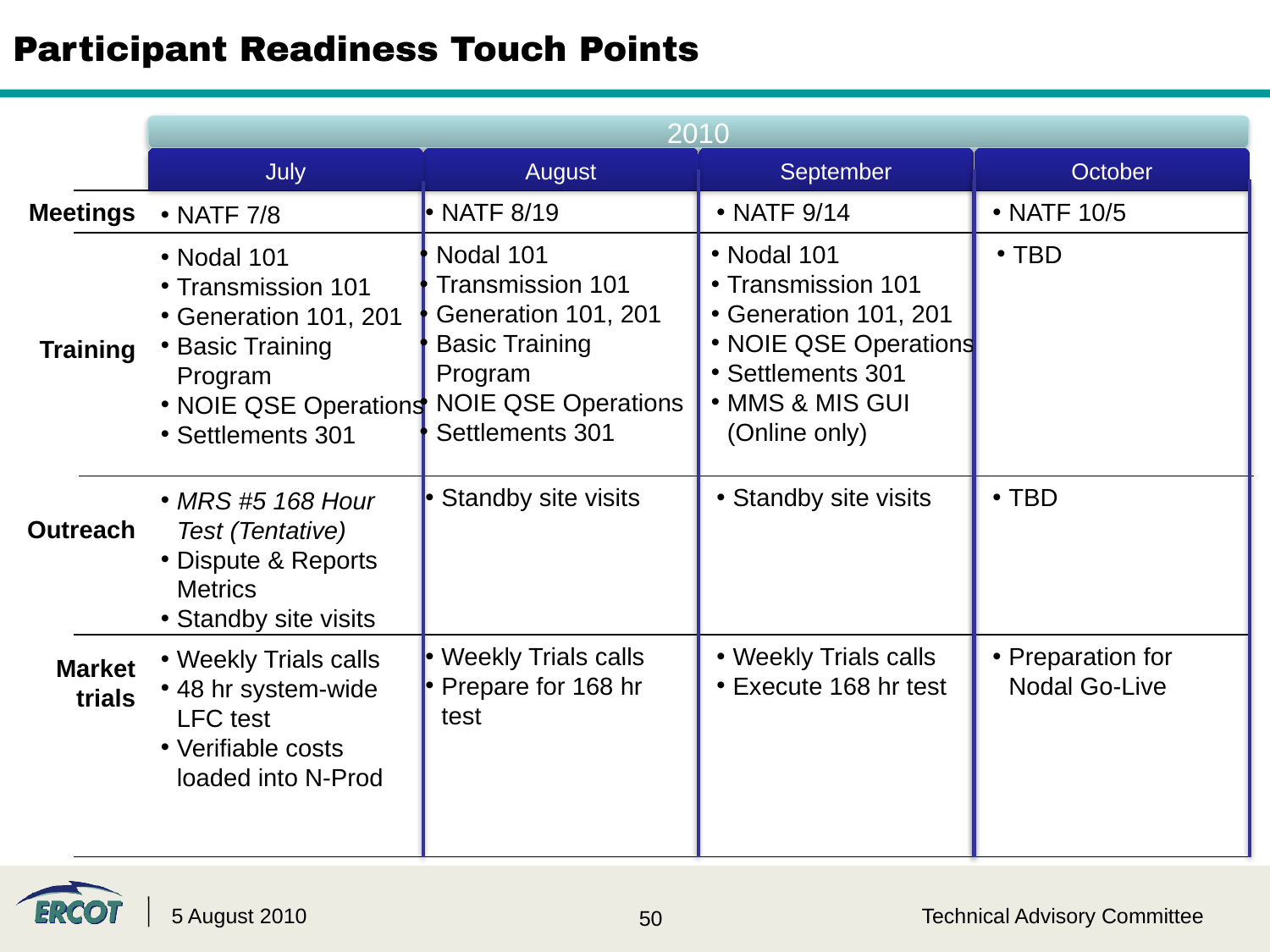

# Participant Readiness Touch Points
2010
July
August
September
October
Meetings
NATF 8/19
NATF 9/14
NATF 10/5
NATF 7/8
Nodal 101
Transmission 101
Generation 101, 201
Basic Training Program
NOIE QSE Operations
Settlements 301
Nodal 101
Transmission 101
Generation 101, 201
NOIE QSE Operations
Settlements 301
MMS & MIS GUI (Online only)
TBD
Nodal 101
Transmission 101
Generation 101, 201
Basic Training Program
NOIE QSE Operations
Settlements 301
Training
Standby site visits
Standby site visits
TBD
MRS #5 168 Hour Test (Tentative)
Dispute & Reports Metrics
Standby site visits
Outreach
Weekly Trials calls
Prepare for 168 hr test

Weekly Trials calls
Execute 168 hr test

Preparation for Nodal Go-Live

Weekly Trials calls
48 hr system-wide LFC test
Verifiable costs loaded into N-Prod
Market trials
5 August 2010
Technical Advisory Committee